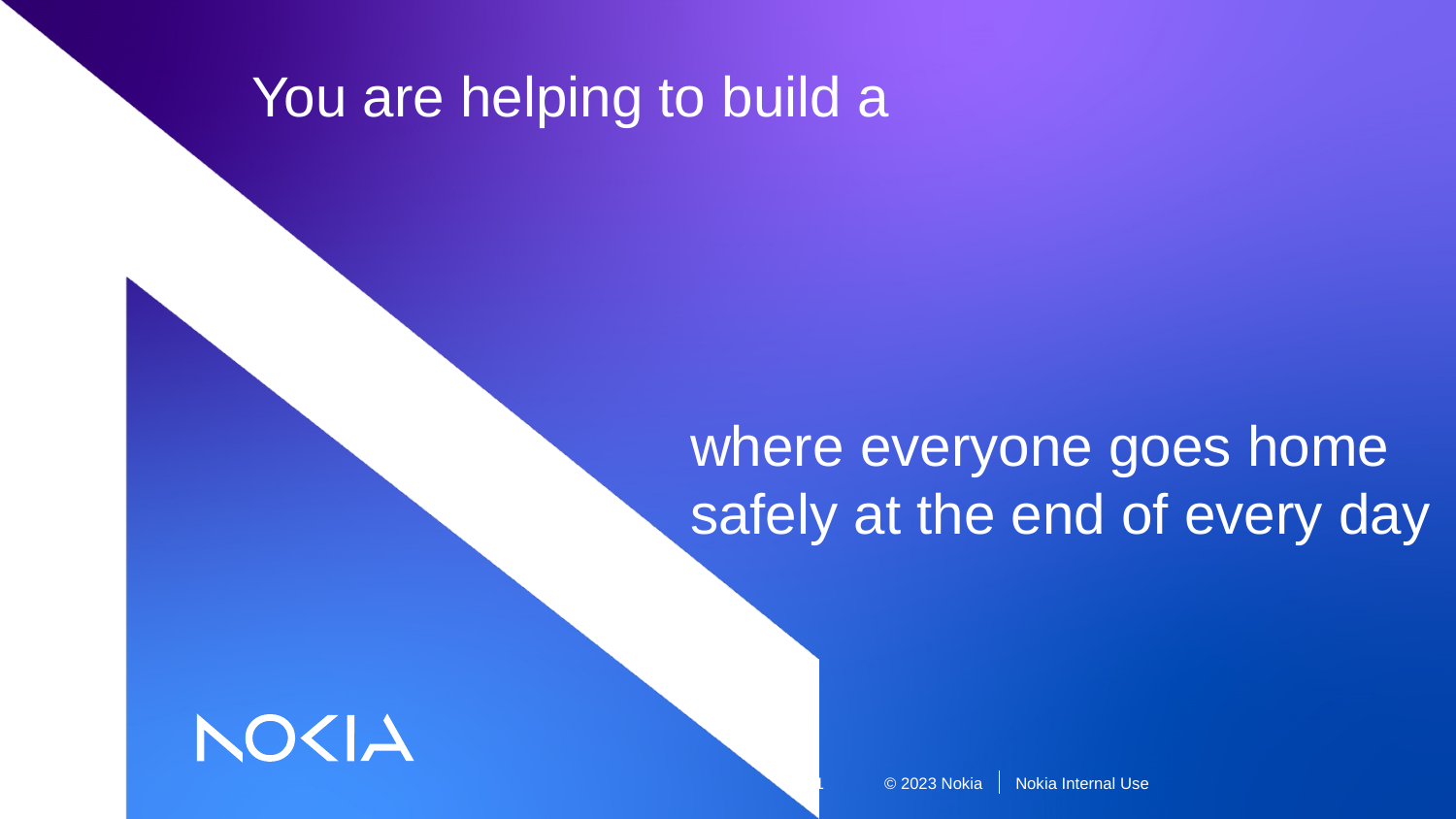

You are helping to build a
where everyone goes home safely at the end of every day
Nokia Internal Use